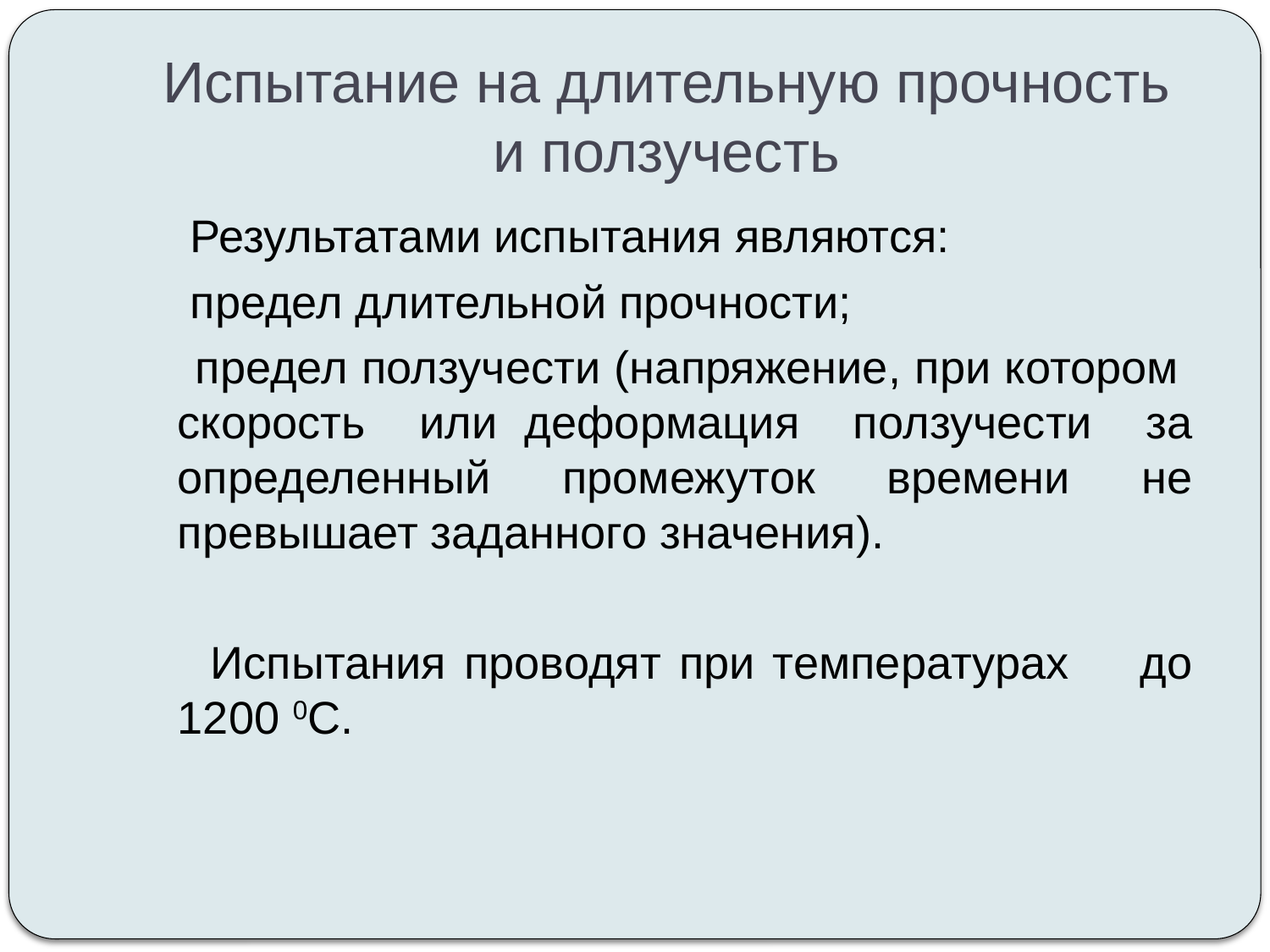

# Испытание на длительную прочность и ползучесть
    Результатами испытания являются:
    предел длительной прочности;
    предел ползучести (напряжение, при котором  скорость  или деформация  ползучести  за определенный промежуток времени не превышает заданного значения).

    Испытания проводят при температурах    до 1200 0С.